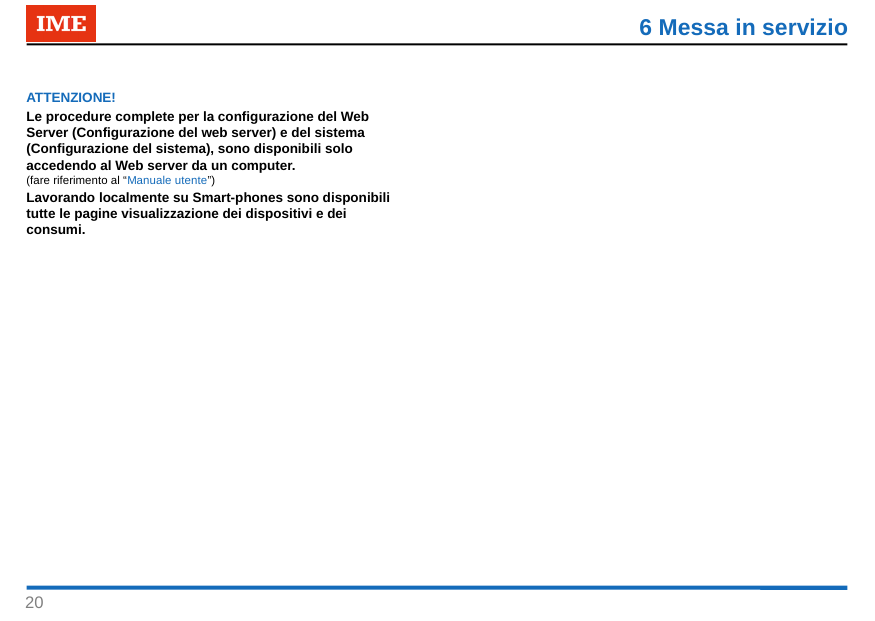

6 Messa in servizio

ATTENZIONE!
Le procedure complete per la configurazione del Web Server (Configurazione del web server) e del sistema (Configurazione del sistema), sono disponibili solo accedendo al Web server da un computer.
(fare riferimento al “Manuale utente”)
Lavorando localmente su Smart-phones sono disponibili tutte le pagine visualizzazione dei dispositivi e dei consumi.